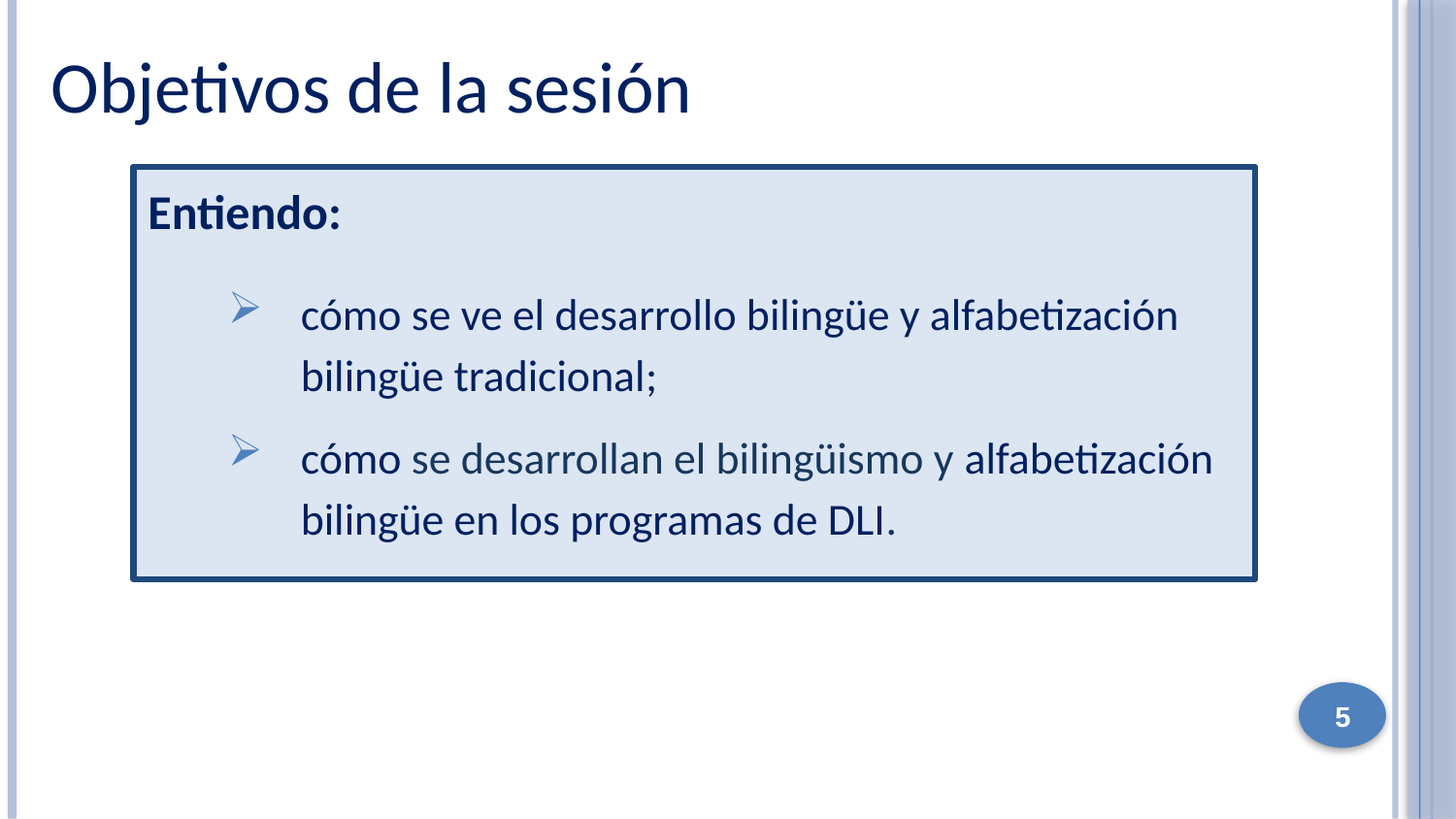

Objetivos de la sesión
Entiendo:

cómo se ve el desarrollo bilingüe y alfabetización bilingüe tradicional;
cómo se desarrollan el bilingüismo y alfabetización bilingüe en los programas de DLI.
5